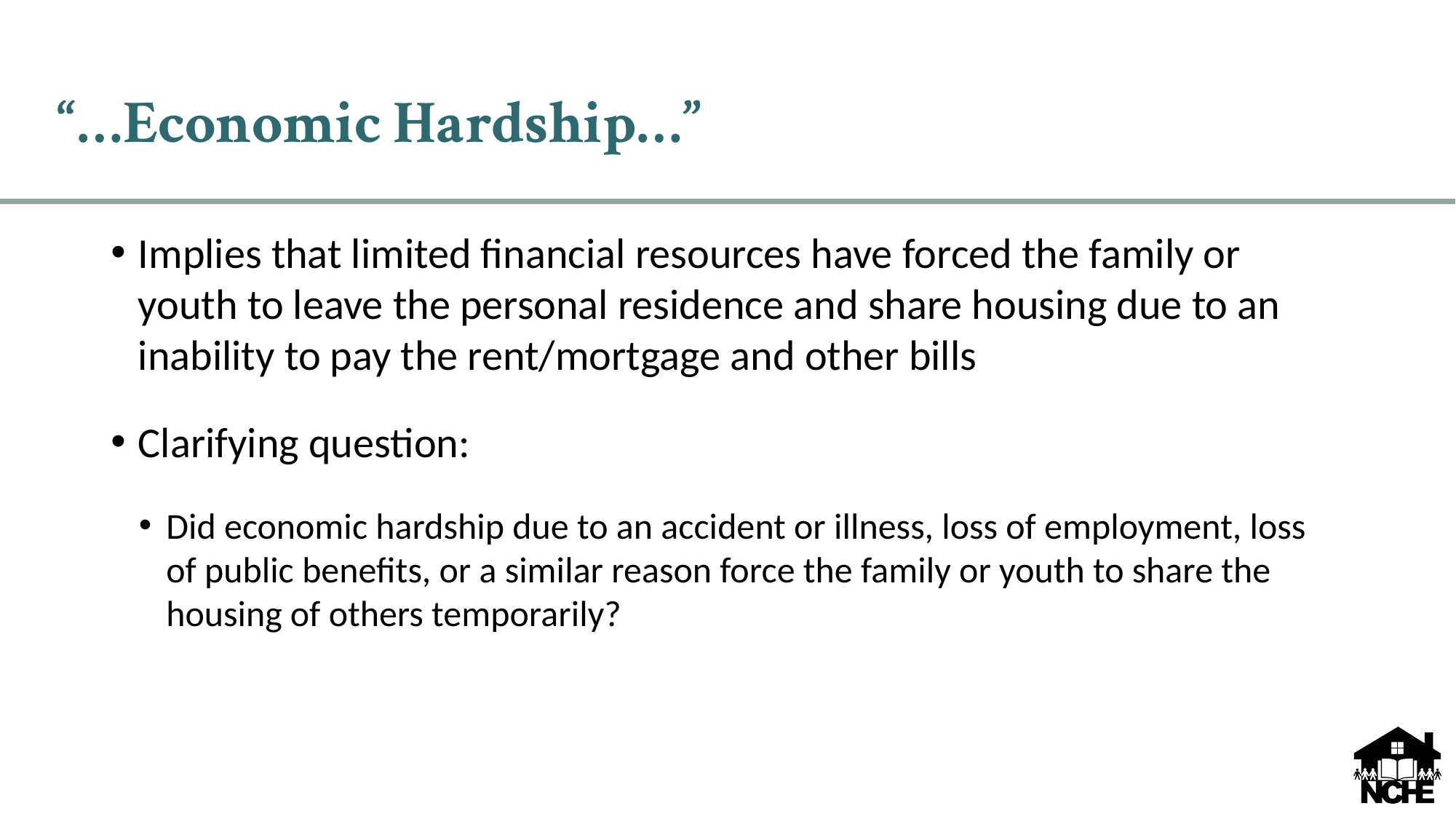

# “…Economic Hardship…”
Implies that limited financial resources have forced the family or youth to leave the personal residence and share housing due to an inability to pay the rent/mortgage and other bills
Clarifying question:
Did economic hardship due to an accident or illness, loss of employment, loss of public benefits, or a similar reason force the family or youth to share the housing of others temporarily?